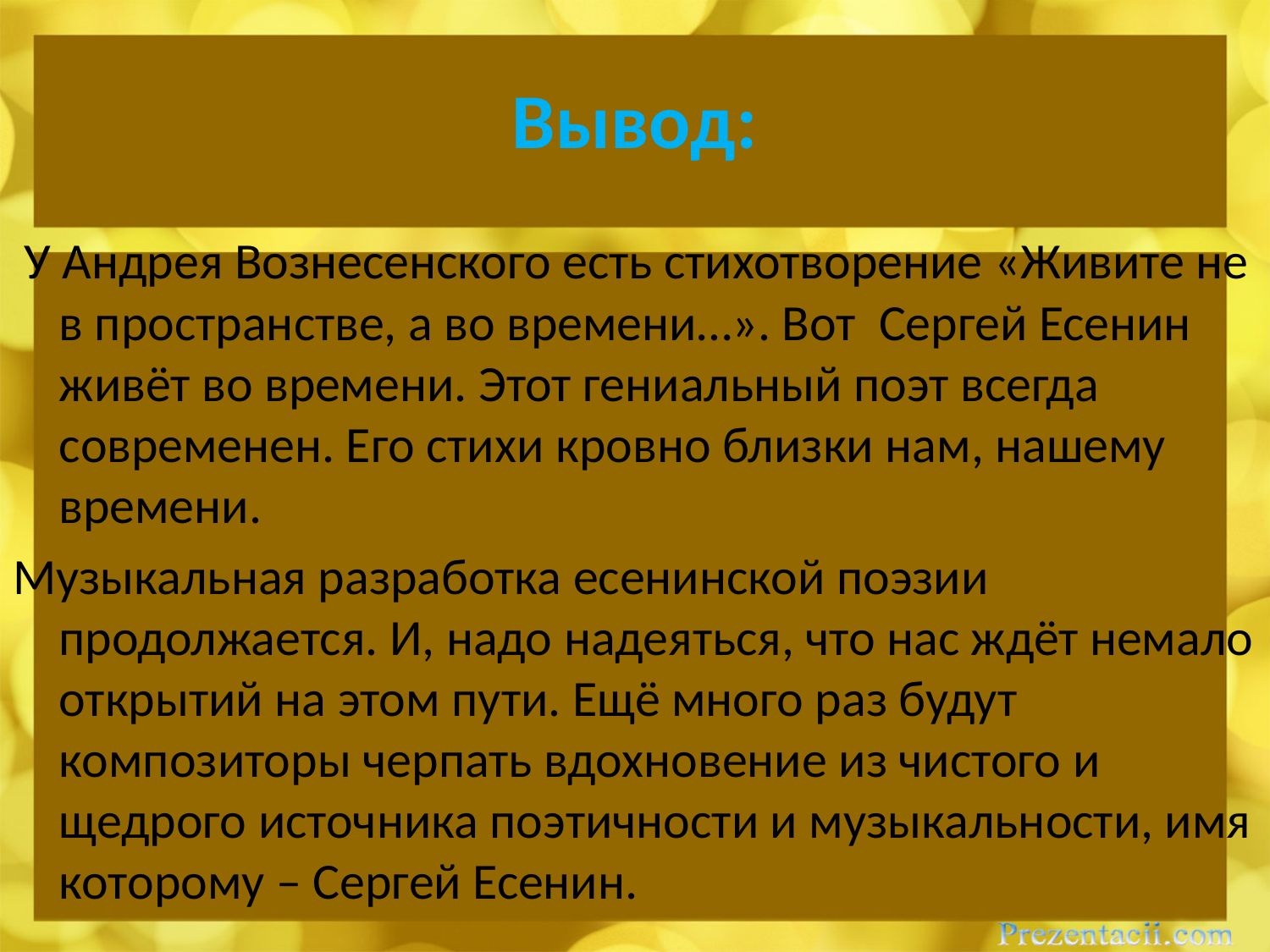

# Вывод:
 У Андрея Вознесенского есть стихотворение «Живите не в пространстве, а во времени…». Вот  Сергей Есенин живёт во времени. Этот гениальный поэт всегда современен. Его стихи кровно близки нам, нашему времени.
Музыкальная разработка есенинской поэзии продолжается. И, надо надеяться, что нас ждёт немало открытий на этом пути. Ещё много раз будут композиторы черпать вдохновение из чистого и щедрого источника поэтичности и музыкальности, имя которому – Сергей Есенин.